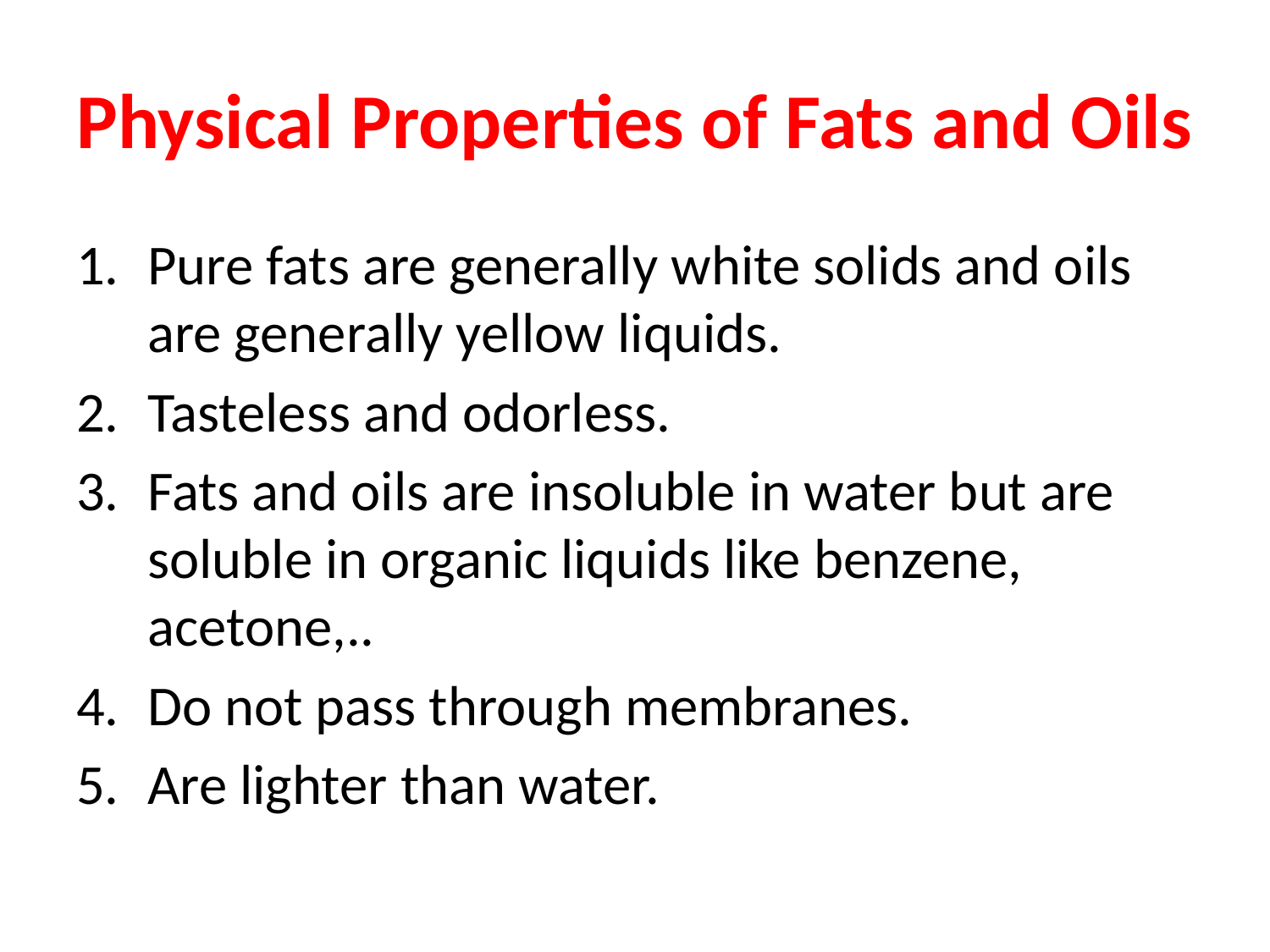

# Physical Properties of Fats and Oils
Pure fats are generally white solids and oils are generally yellow liquids.
Tasteless and odorless.
Fats and oils are insoluble in water but are soluble in organic liquids like benzene, acetone,..
Do not pass through membranes.
Are lighter than water.